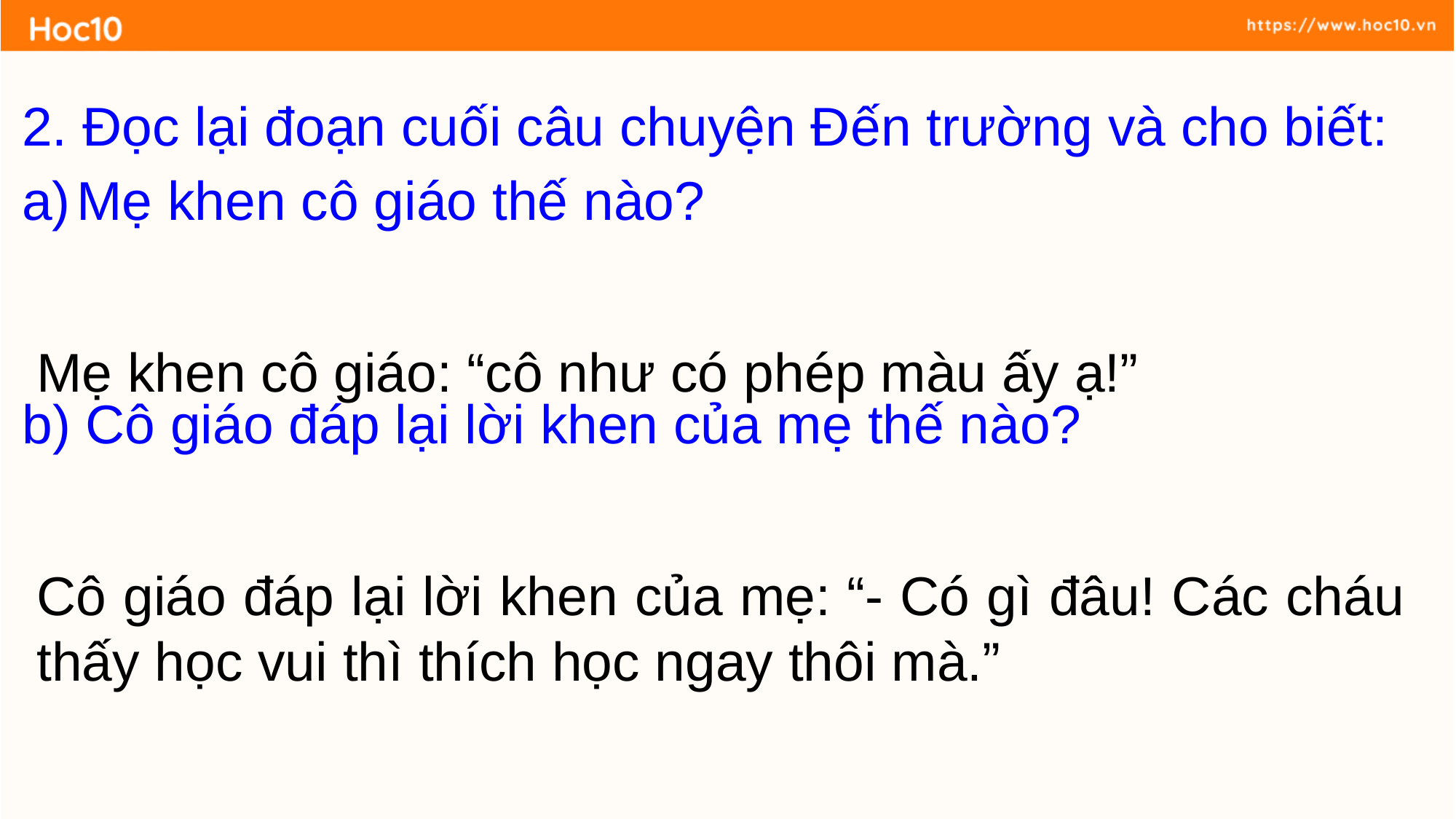

2. Đọc lại đoạn cuối câu chuyện Đến trường và cho biết:
Mẹ khen cô giáo thế nào?

b) Cô giáo đáp lại lời khen của mẹ thế nào?
Mẹ khen cô giáo: “cô như có phép màu ấy ạ!”
Cô giáo đáp lại lời khen của mẹ: “- Có gì đâu! Các cháu thấy học vui thì thích học ngay thôi mà.”